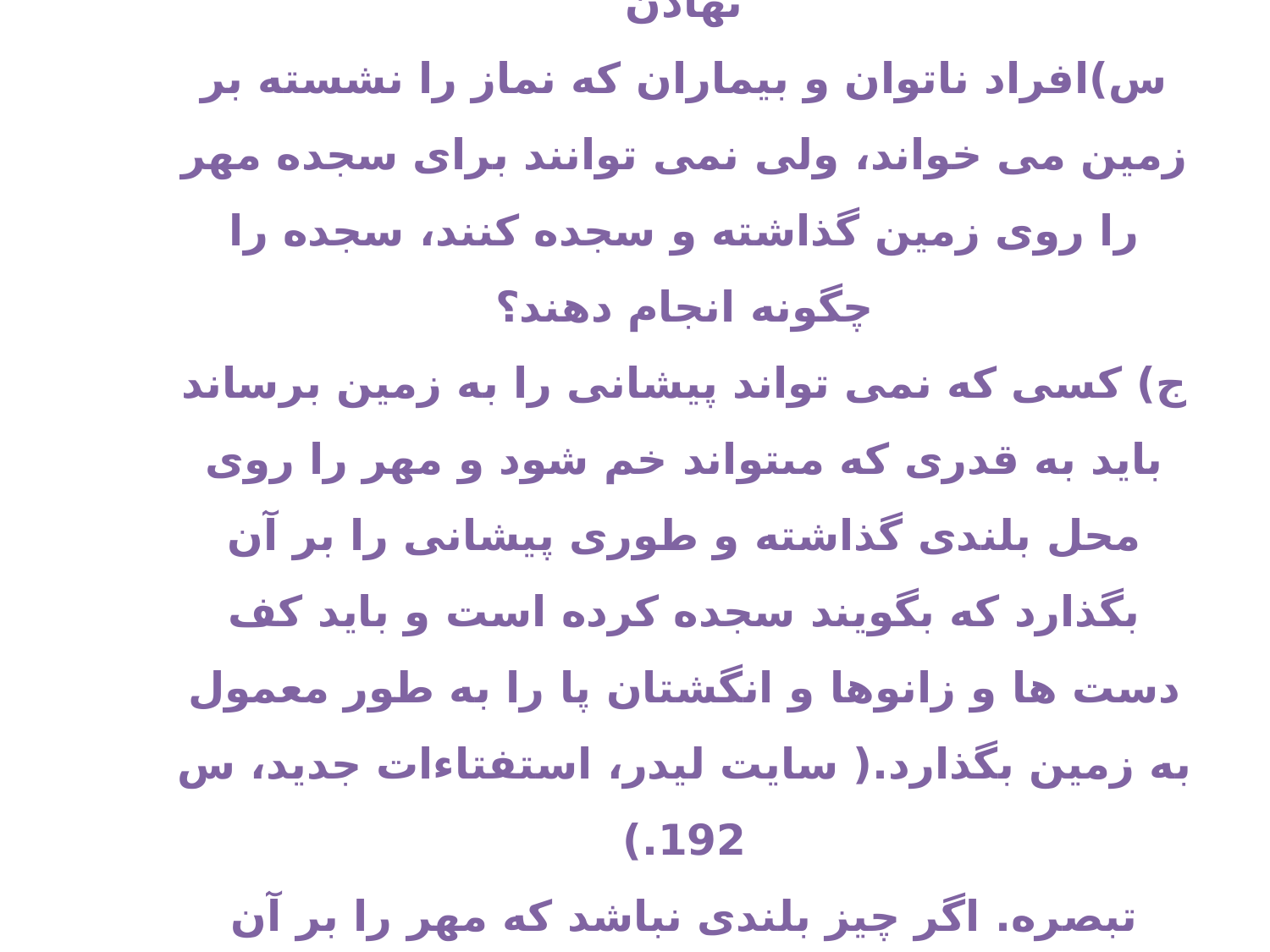

21)سجده نماز نشسته وعدم امکان سربرزمین نهادن
س)افراد ناتوان و بیماران که نماز را نشسته بر زمین می خواند، ولی نمی توانند براى سجده مهر را روى زمین گذاشته و سجده کنند، سجده را چگونه انجام دهند؟
ج) کسى که نمی تواند پیشانى را به زمین برساند باید به قدرى که مى‏تواند خم شود و مهر را روى محل بلندى گذاشته و طورى پیشانى را بر آن بگذارد که بگویند سجده کرده است و باید کف دست ها و زانوها و انگشتان پا را به طور معمول به زمین بگذارد.( سایت لیدر، استفتاءات جدید، س 192.)
تبصره. اگر چیز بلندى نباشد که مهر را بر آن بگذارد، لازم است که مهر را با دست بلند کرده و بر آن سجده نماید.